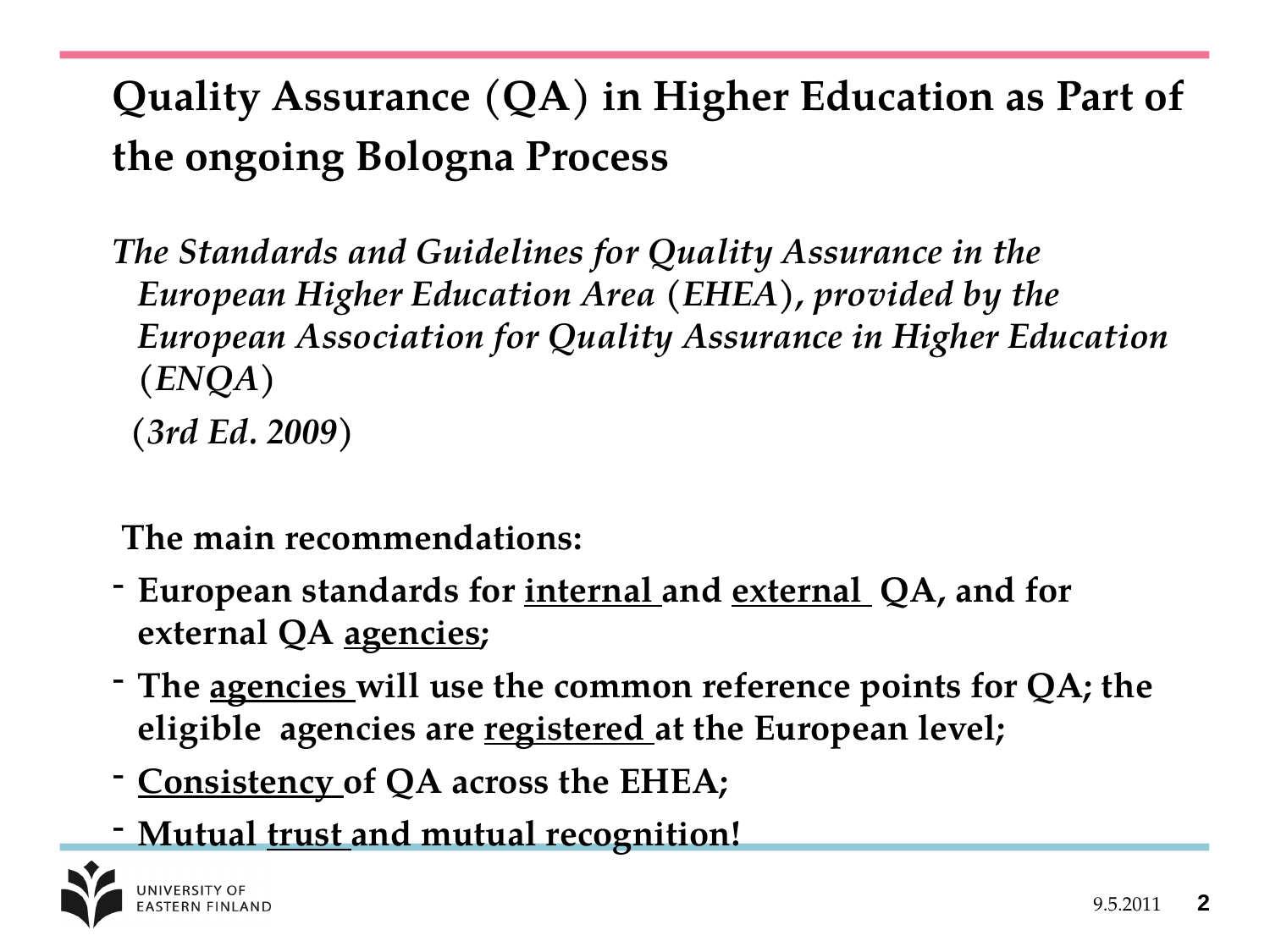

# Quality Assurance (QA) in Higher Education as Part of the ongoing Bologna Process
The Standards and Guidelines for Quality Assurance in the European Higher Education Area (EHEA), provided by the European Association for Quality Assurance in Higher Education (ENQA)
  (3rd Ed. 2009)

 The main recommendations:
European standards for internal and external  QA, and for external QA agencies;
The agencies will use the common reference points for QA; the eligible  agencies are registered at the European level;
Consistency of QA across the EHEA;
Mutual trust and mutual recognition!

9.5.2011
2